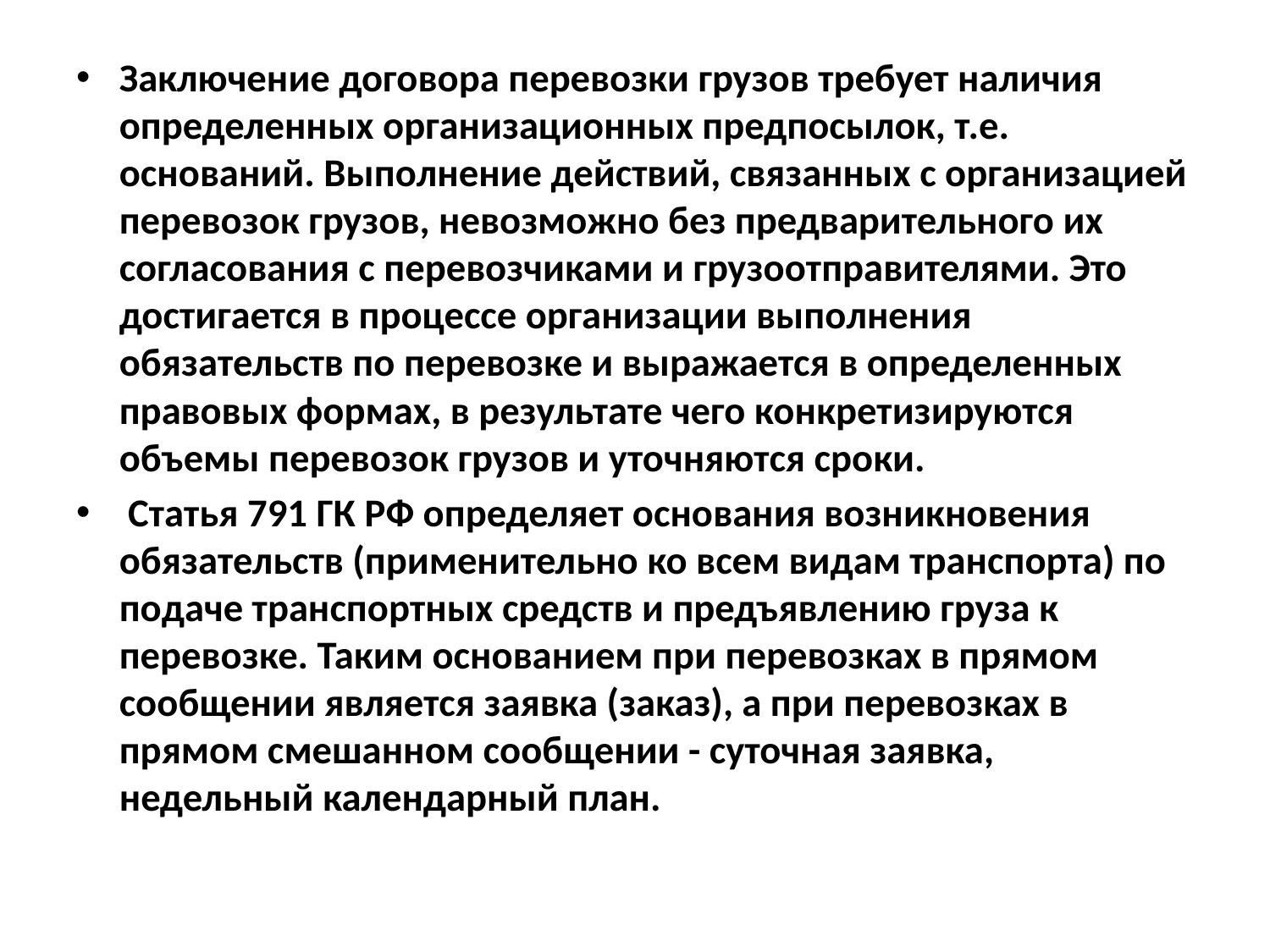

Заключение договора перевозки грузов требует наличия определенных организационных предпосылок, т.е. оснований. Выполнение действий, связанных с организацией перевозок грузов, невозможно без предварительного их согласования с перевозчиками и грузоотправителями. Это достигается в процессе организации выполнения обязательств по перевозке и выражается в определенных правовых формах, в результате чего конкретизируются объемы перевозок грузов и уточняются сроки.
 Статья 791 ГК РФ определяет основания возникновения обязательств (применительно ко всем видам транспорта) по подаче транспортных средств и предъявлению груза к перевозке. Таким основанием при перевозках в прямом сообщении является заявка (заказ), а при перевозках в прямом смешанном сообщении - суточная заявка, недельный календарный план.